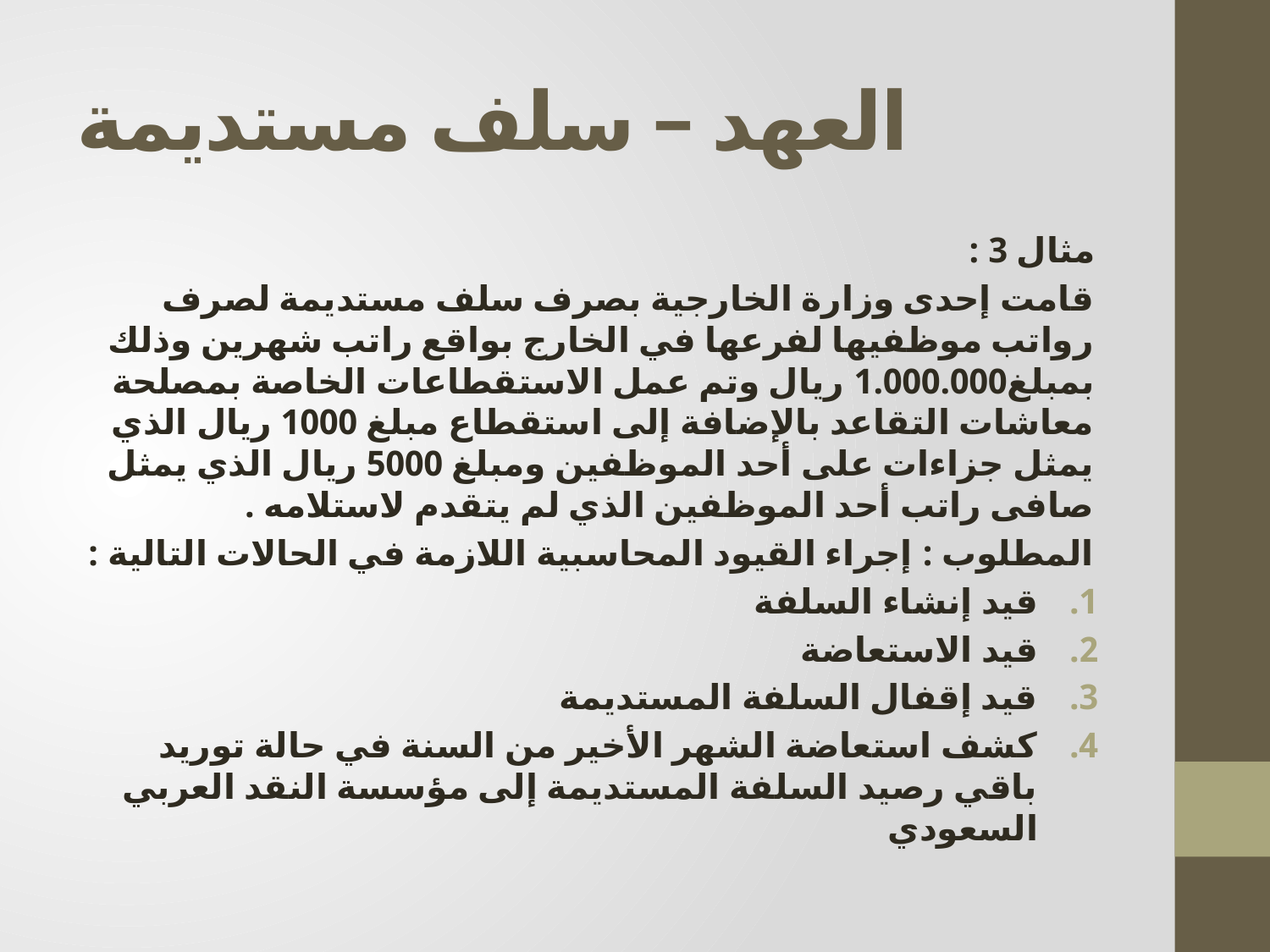

# العهد – سلف مستديمة
مثال 3 :
قامت إحدى وزارة الخارجية بصرف سلف مستديمة لصرف رواتب موظفيها لفرعها في الخارج بواقع راتب شهرين وذلك بمبلغ1.000.000 ريال وتم عمل الاستقطاعات الخاصة بمصلحة معاشات التقاعد بالإضافة إلى استقطاع مبلغ 1000 ريال الذي يمثل جزاءات على أحد الموظفين ومبلغ 5000 ريال الذي يمثل صافى راتب أحد الموظفين الذي لم يتقدم لاستلامه .
المطلوب : إجراء القيود المحاسبية اللازمة في الحالات التالية :
قيد إنشاء السلفة
قيد الاستعاضة
قيد إقفال السلفة المستديمة
كشف استعاضة الشهر الأخير من السنة في حالة توريد باقي رصيد السلفة المستديمة إلى مؤسسة النقد العربي السعودي